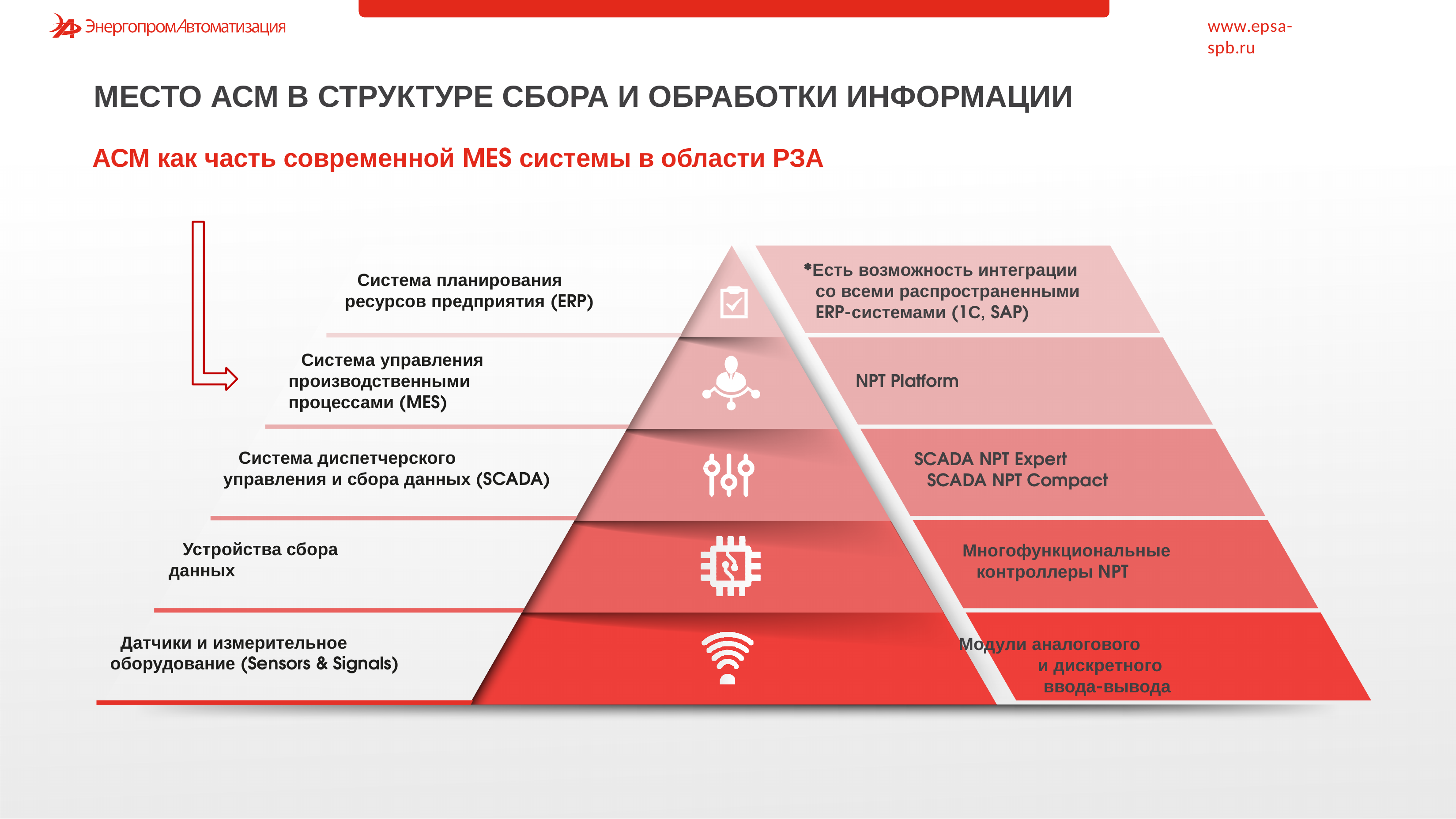

www.epsa-spb.ru

# МЕСТО АСМ В СТРУКТУРЕ СБОРА И ОБРАБОТКИ ИНФОРМАЦИИ
АСМ как часть современной MES системы в области РЗА

*Есть возможность интеграции  со всеми распространенными
ERP-системами (1С, SAP)

NPT Platform
Система планирования  ресурсов предприятия (ERP)

Система управления  производственными
процессами (MES)

Система диспетчерского  управления и сбора данных (SCADA)

Устройства сбора данных

Датчики и измерительное  оборудование (Sensors & Signals)

SCADA NPT Expert  SCADA NPT Compact

Многофункциональные  контроллеры NPT

Модули аналогового
и дискретного ввода-вывода